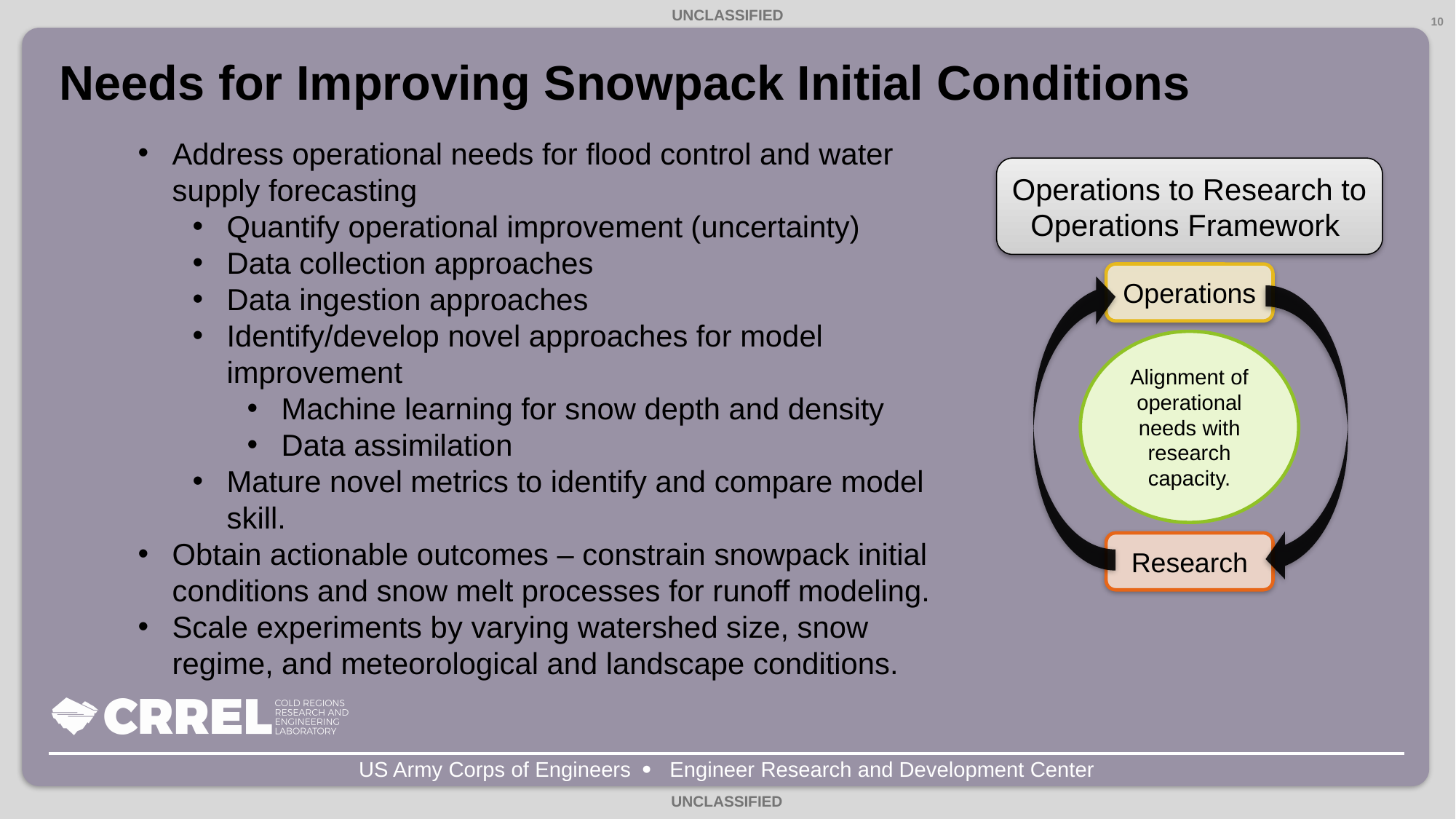

10
# Needs for Improving Snowpack Initial Conditions
Address operational needs for flood control and water supply forecasting
Quantify operational improvement (uncertainty)
Data collection approaches
Data ingestion approaches
Identify/develop novel approaches for model improvement
Machine learning for snow depth and density
Data assimilation
Mature novel metrics to identify and compare model skill.
Obtain actionable outcomes – constrain snowpack initial conditions and snow melt processes for runoff modeling.
Scale experiments by varying watershed size, snow regime, and meteorological and landscape conditions.
Operations to Research to Operations Framework
Operations

Alignment of operational needs with research capacity.
Research